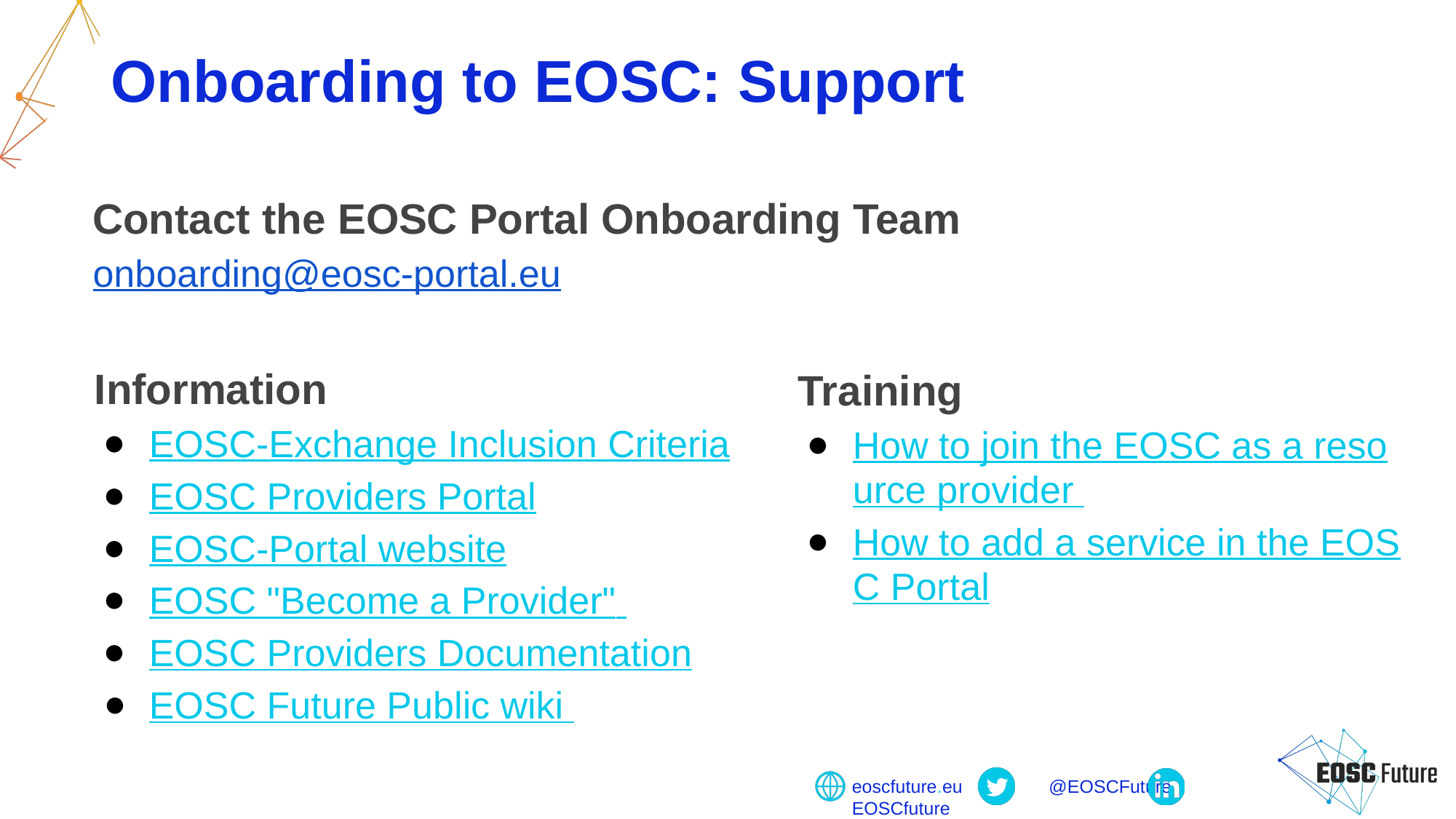

# Onboarding to EOSC: Support
Contact the EOSC Portal Onboarding Team
onboarding@eosc-portal.eu
Information
EOSC-Exchange Inclusion Criteria
EOSC Providers Portal
EOSC-Portal website
EOSC "Become a Provider"
EOSC Providers Documentation
EOSC Future Public wiki
Training
How to join the EOSC as a resource provider
How to add a service in the EOSC Portal